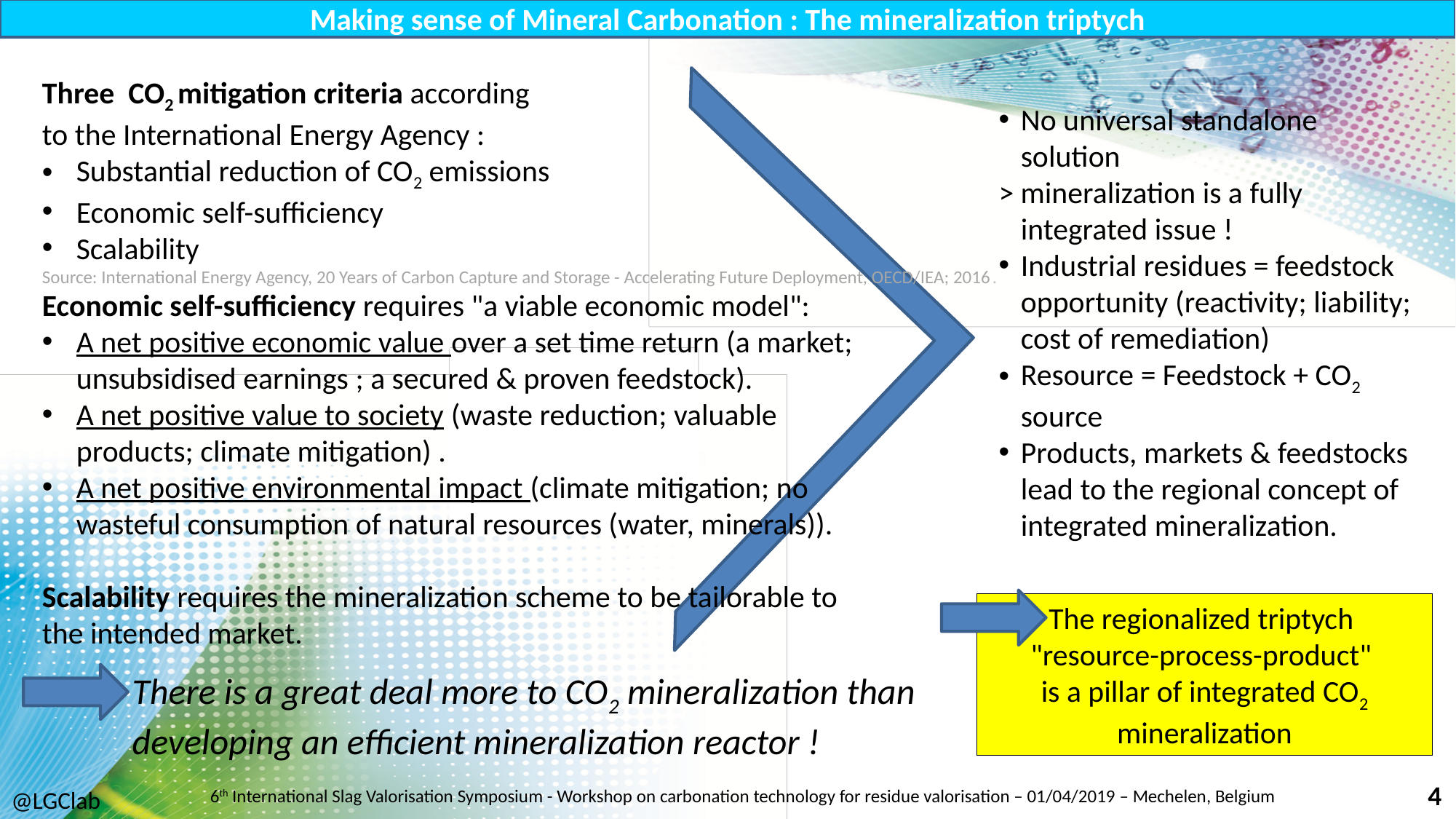

Making sense of Mineral Carbonation : The mineralization triptych
Three  CO2 mitigation criteria according
to the International Energy Agency :
Substantial reduction of CO2 emissions
Economic self-sufficiency
Scalability
Source: International Energy Agency, 20 Years of Carbon Capture and Storage - Accelerating Future Deployment, OECD/IEA; 2016.
No universal standalone solution
> mineralization is a fully integrated issue !
Industrial residues = feedstock opportunity (reactivity; liability; cost of remediation)
Resource = Feedstock + CO2 source
Products, markets & feedstocks lead to the regional concept of integrated mineralization.

Economic self-sufficiency requires "a viable economic model":
A net positive economic value over a set time return (a market; unsubsidised earnings ; a secured & proven feedstock).
A net positive value to society (waste reduction; valuable products; climate mitigation) .
A net positive environmental impact (climate mitigation; no wasteful consumption of natural resources (water, minerals)).

Scalability requires the mineralization scheme to be tailorable to the intended market.

The regionalized triptych
"resource-process-product"
is a pillar of integrated CO2 mineralization
There is a great deal more to CO2 mineralization than developing an efficient mineralization reactor !

4
@LGClab